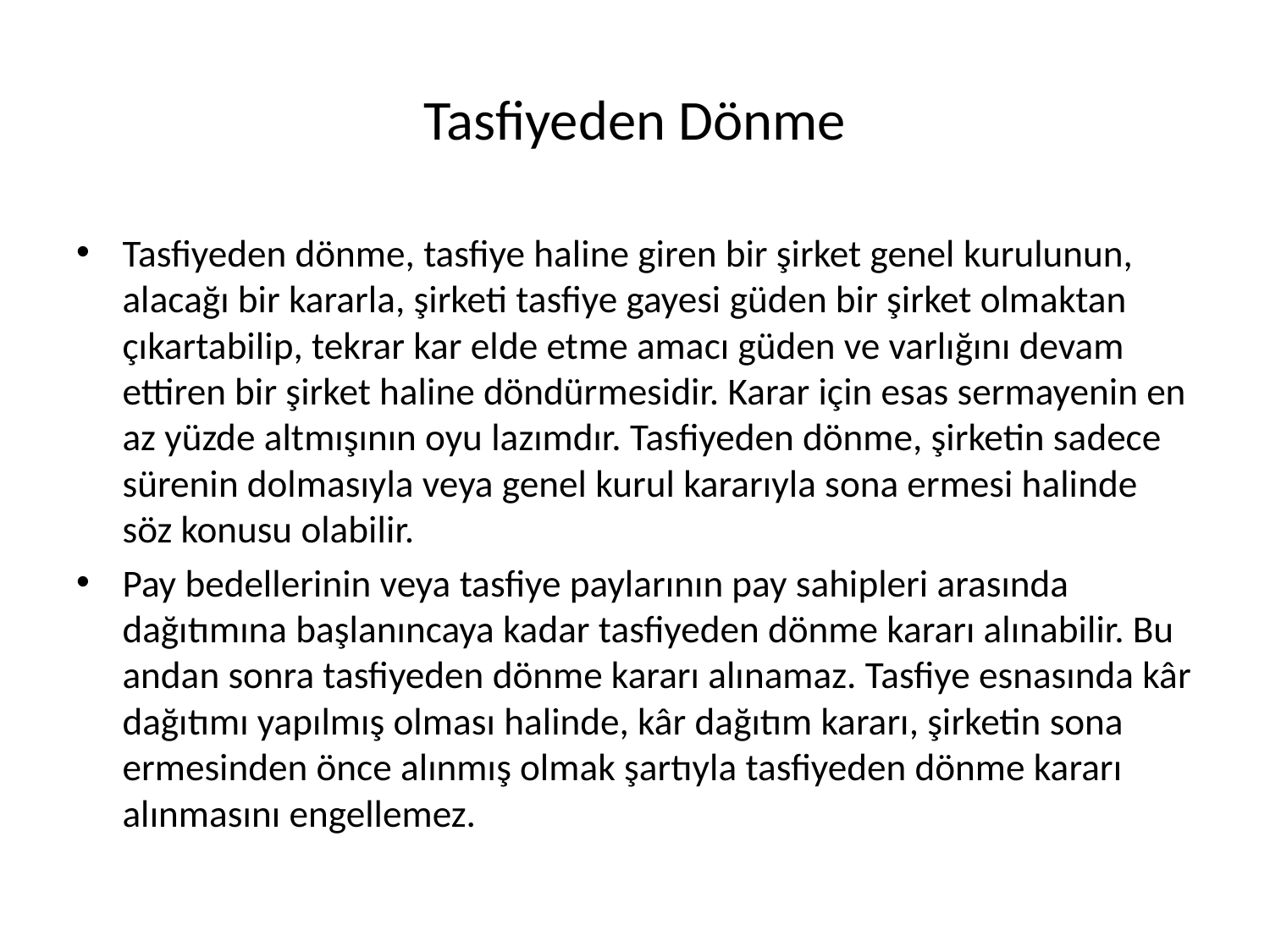

# Tasfiyeden Dönme
Tasfiyeden dönme, tasfiye haline giren bir şirket genel kurulunun, alacağı bir kararla, şirketi tasfiye gayesi güden bir şirket olmaktan çıkartabilip, tekrar kar el­de etme amacı güden ve varlığını devam ettiren bir şirket haline döndürmesidir. Karar için esas sermayenin en az yüzde altmışının oyu lazımdır. Tasfiyeden dönme, şirketin sadece sürenin dolmasıyla veya genel kurul kararıyla sona ermesi halinde söz konusu olabilir.
Pay bedellerinin veya tasfiye paylarının pay sahipleri arasında dağıtımına başlanıncaya kadar tasfiyeden dönme kararı alınabilir. Bu andan sonra tasfiyeden dönme kararı alınamaz. Tasfiye esnasında kâr dağıtımı yapılmış olması halinde, kâr dağıtım kararı, şirketin sona ermesinden önce alınmış olmak şartıyla tasfiyeden dönme kararı alınmasını engellemez.